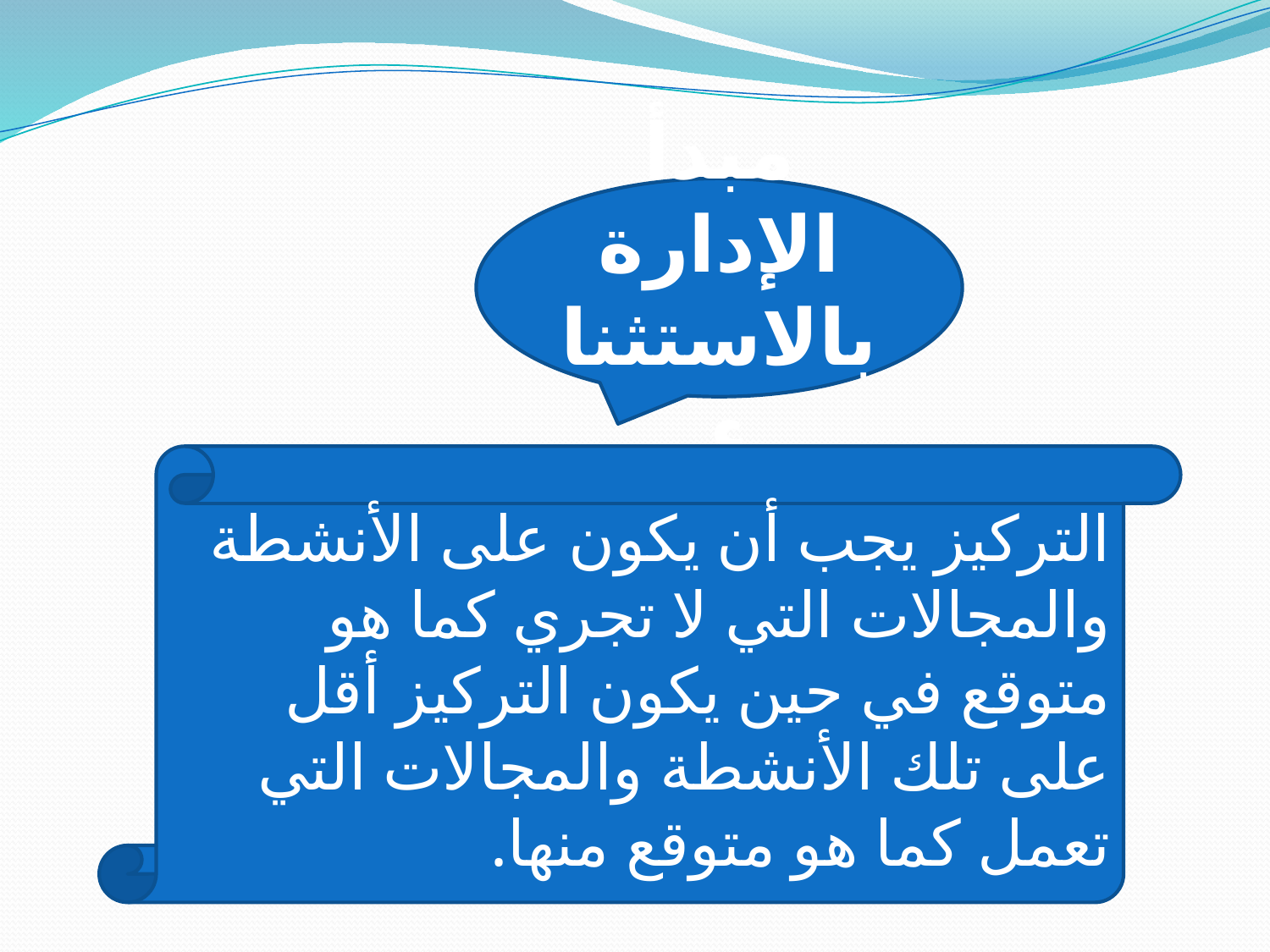

مبدأ الإدارة بالاستثناء
التركيز يجب أن يكون على الأنشطة والمجالات التي لا تجري كما هو متوقع في حين يكون التركيز أقل على تلك الأنشطة والمجالات التي تعمل كما هو متوقع منها.